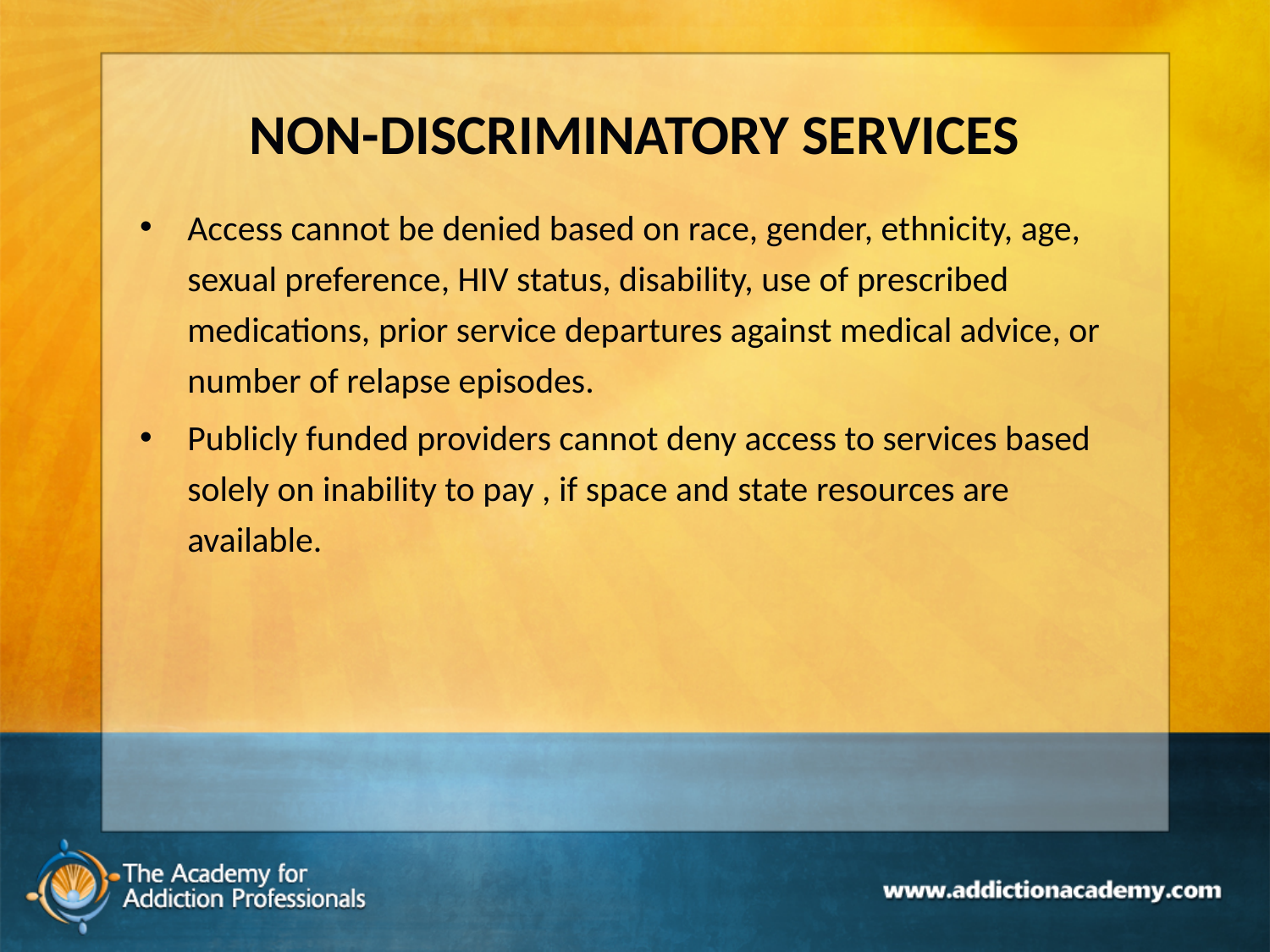

# NON-DISCRIMINATORY SERVICES
Access cannot be denied based on race, gender, ethnicity, age, sexual preference, HIV status, disability, use of prescribed medications, prior service departures against medical advice, or number of relapse episodes.
Publicly funded providers cannot deny access to services based solely on inability to pay , if space and state resources are available.
120